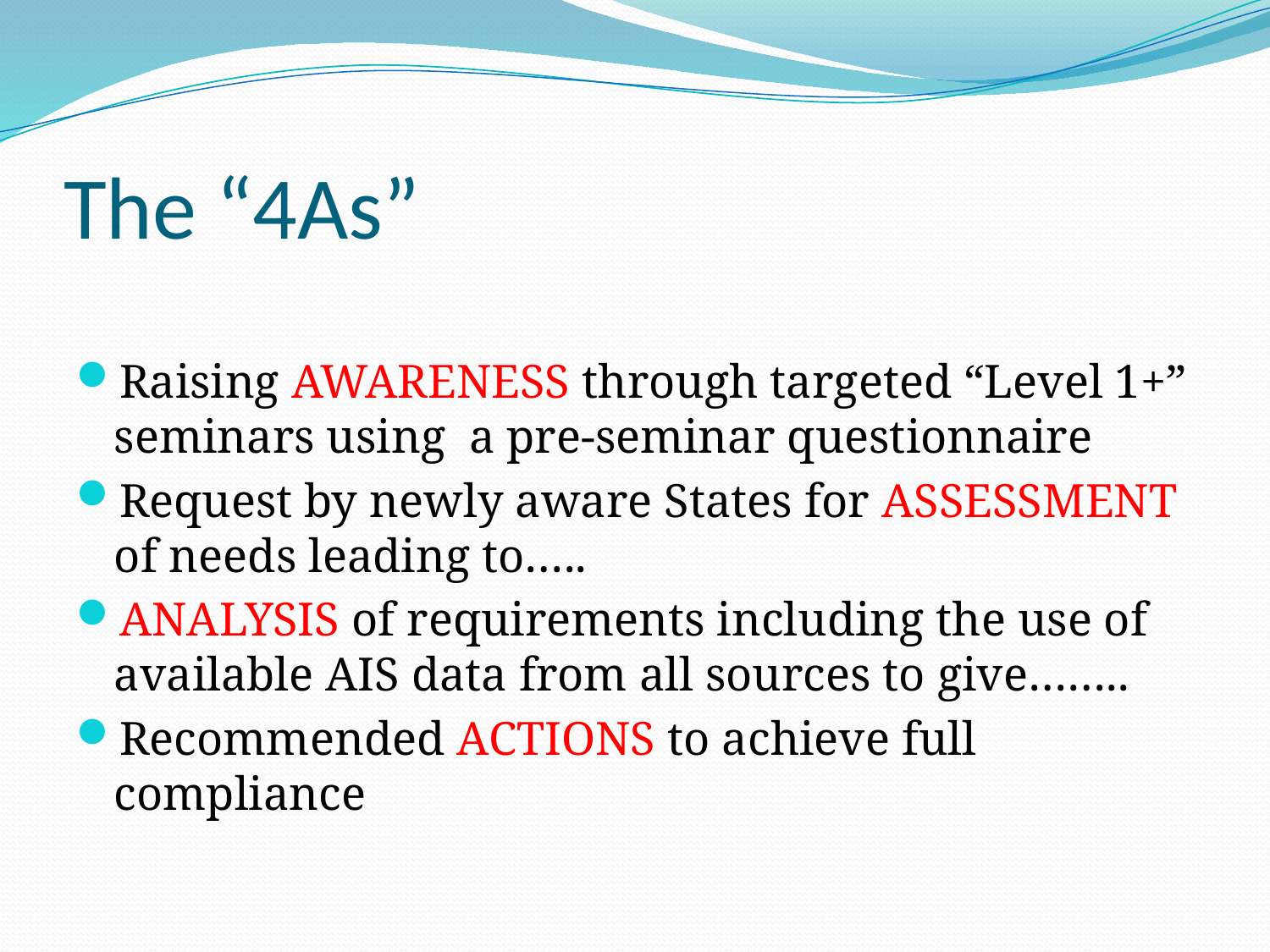

# The “4As”
Raising AWARENESS through targeted “Level 1+” seminars using  a pre-seminar questionnaire
Request by newly aware States for ASSESSMENT of needs leading to…..
ANALYSIS of requirements including the use of available AIS data from all sources to give……..
Recommended ACTIONS to achieve full compliance